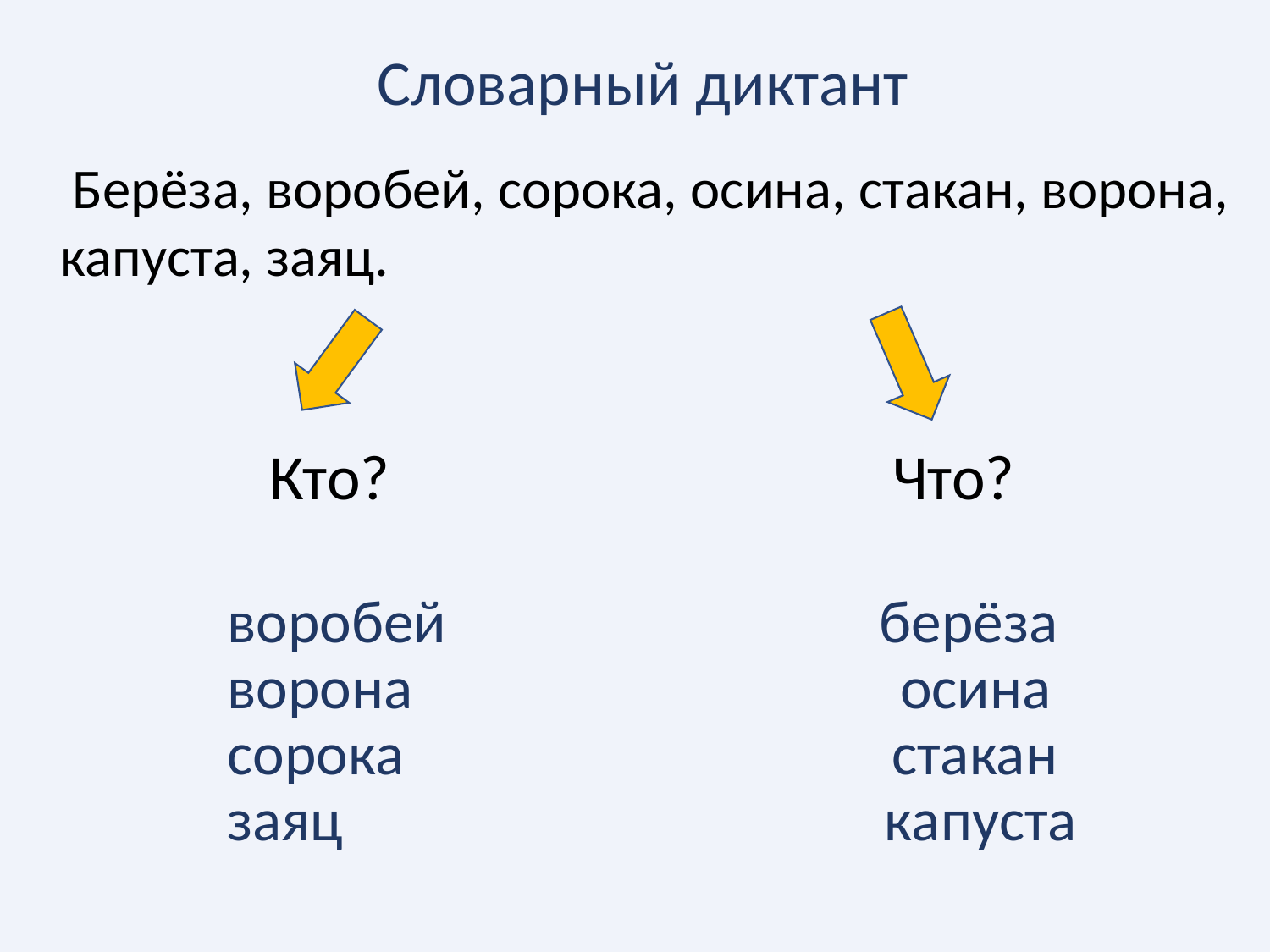

# Словарный диктант
 Берёза, воробей, сорока, осина, стакан, ворона, капуста, заяц.

                  воробей                                берёза
                  ворона                                    осина
                  сорока                                    стакан
                  заяц                                        капуста

Кто?                                   Что?